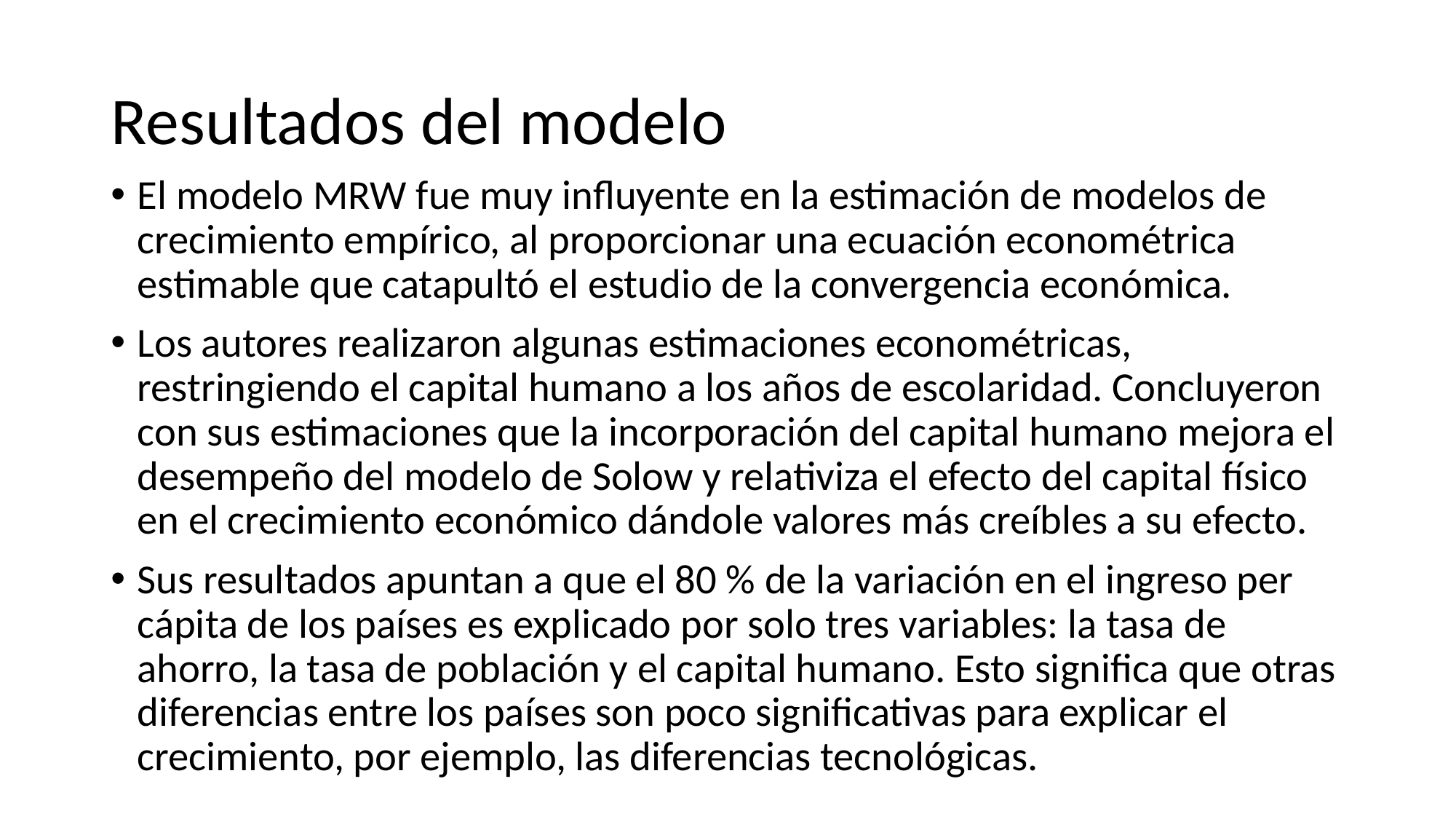

# Resultados del modelo
El modelo MRW fue muy influyente en la estimación de modelos de crecimiento empírico, al proporcionar una ecuación econométrica estimable que catapultó el estudio de la convergencia económica.
Los autores realizaron algunas estimaciones econométricas, restringiendo el capital humano a los años de escolaridad. Concluyeron con sus estimaciones que la incorporación del capital humano mejora el desempeño del modelo de Solow y relativiza el efecto del capital físico en el crecimiento económico dándole valores más creíbles a su efecto.
Sus resultados apuntan a que el 80 % de la variación en el ingreso per cápita de los países es explicado por solo tres variables: la tasa de ahorro, la tasa de población y el capital humano. Esto significa que otras diferencias entre los países son poco significativas para explicar el crecimiento, por ejemplo, las diferencias tecnológicas.